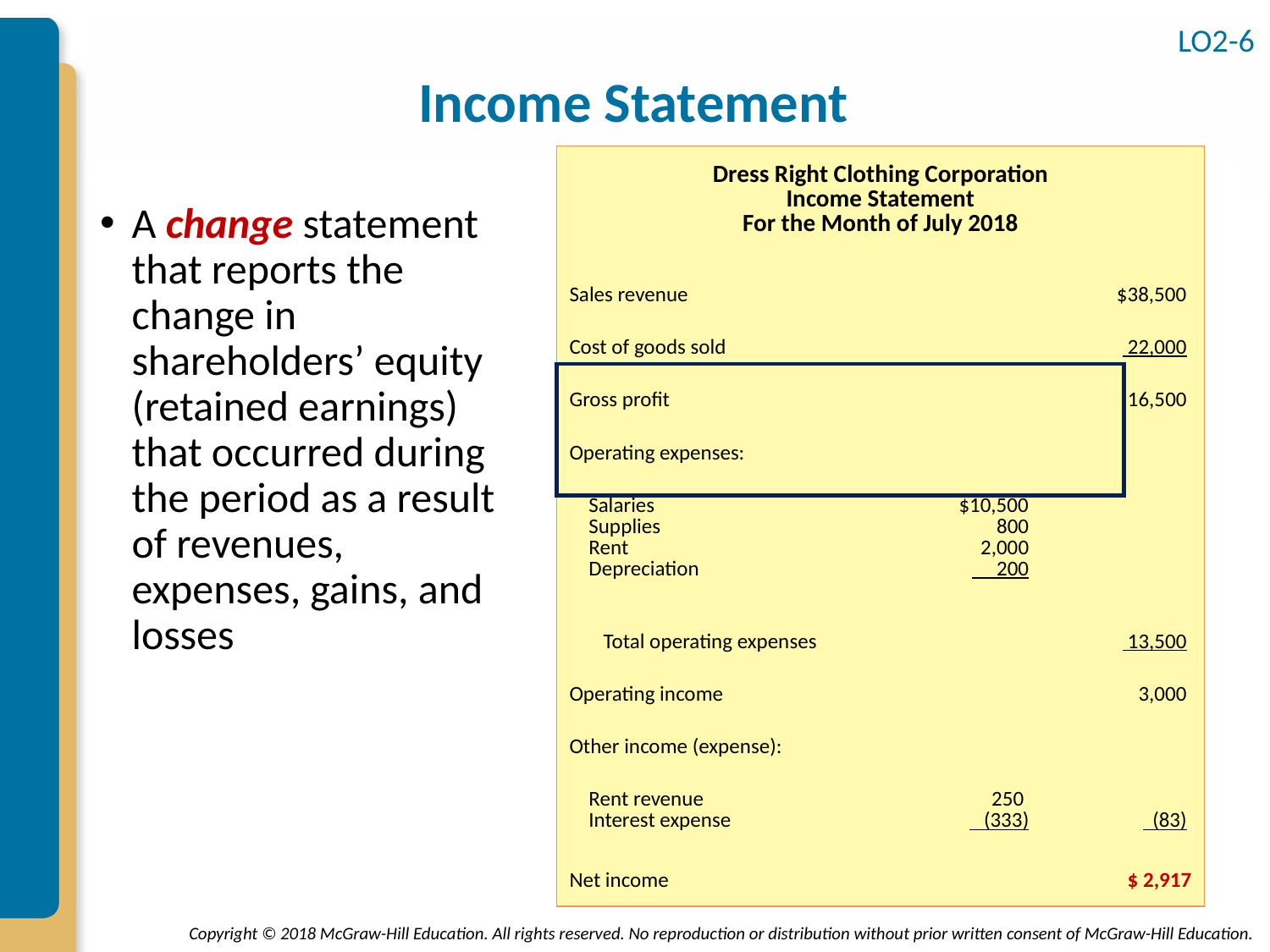

LO2-6
# Income Statement
| Dress Right Clothing Corporation Income Statement For the Month of July 2018 |  |  |
| --- | --- | --- |
| Sales revenue |  | $38,500 |
| Cost of goods sold |  | 22,000 |
| Gross profit |  | 16,500 |
| Operating expenses: |  |  |
| Salaries Supplies Rent Depreciation | $10,500 800 2,000 200 |  |
| Total operating expenses |  | 13,500 |
| Operating income |  | 3,000 |
| Other income (expense): |  |  |
| Rent revenue Interest expense | 250     (333) | (83) |
| Net income |  | $ 2,917 |
A change statement that reports the change in shareholders’ equity (retained earnings) that occurred during the period as a result of revenues, expenses, gains, and losses